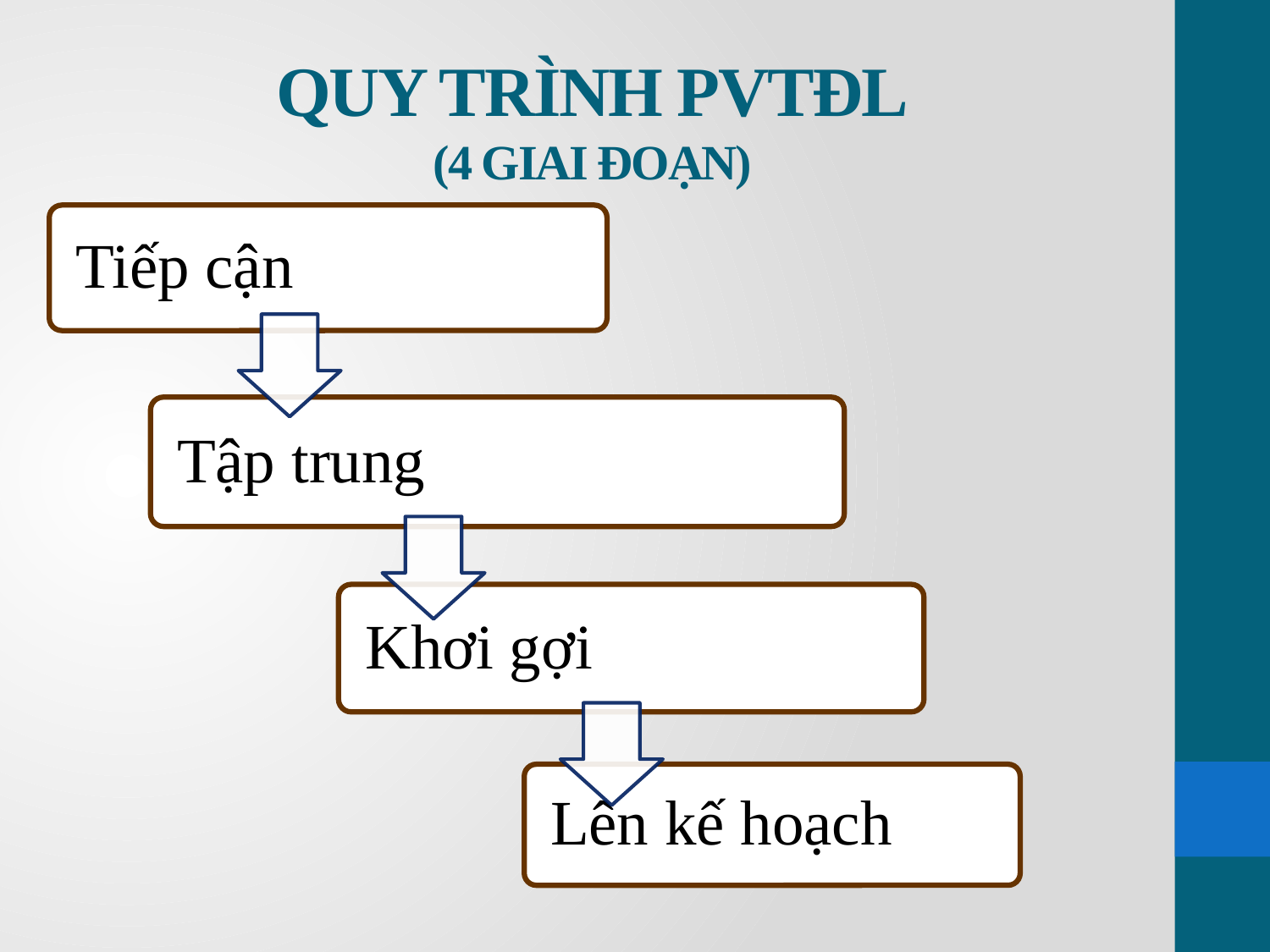

# QUY TRÌNH PVTĐL (4 GIAI ĐOẠN)
Tiếp cận
Tập trung
Khơi gợi
Lên kế hoạch